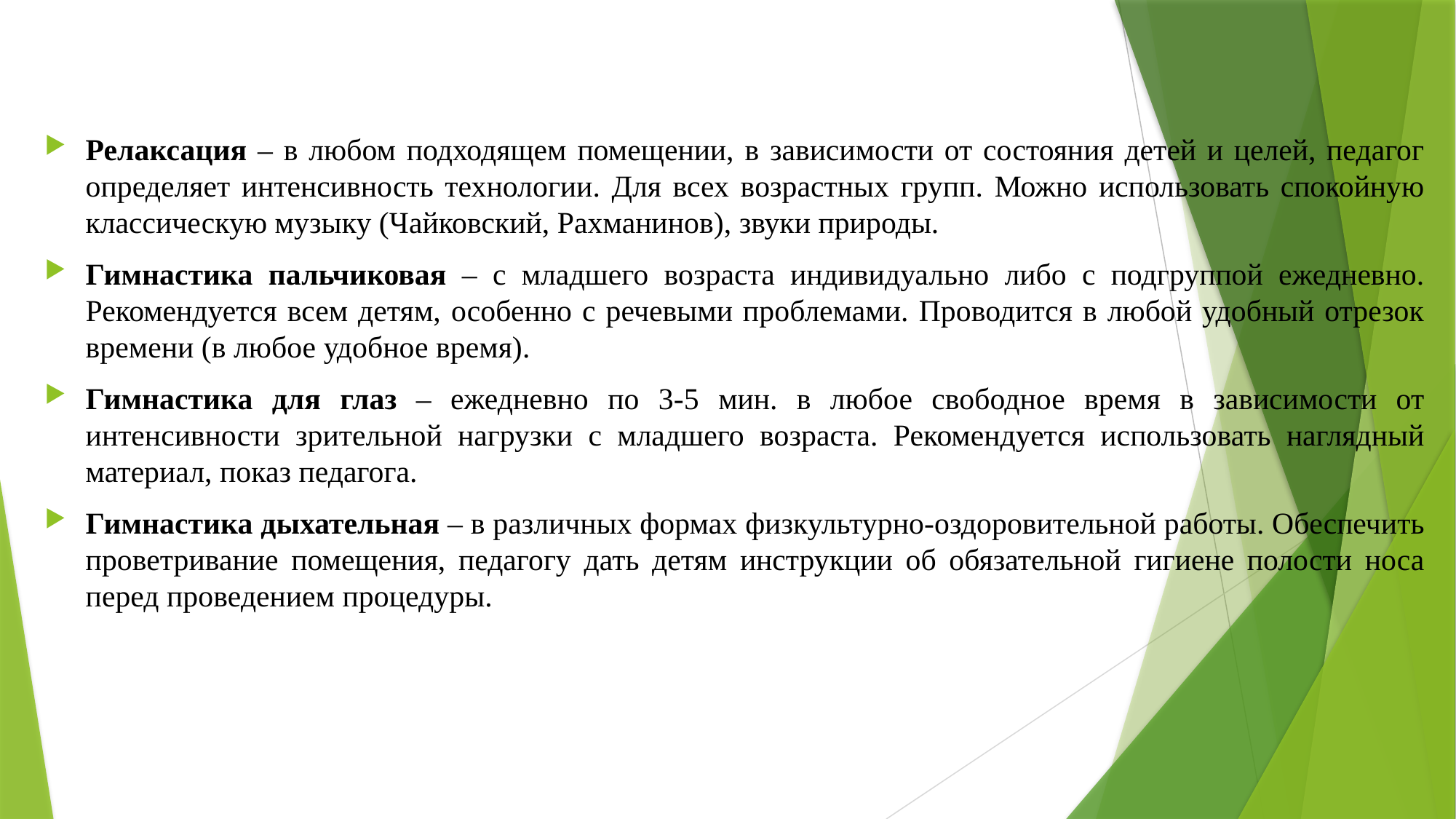

#
Релаксация – в любом подходящем помещении, в зависимости от состояния детей и целей, педагог определяет интенсивность технологии. Для всех возрастных групп. Можно использовать спокойную классическую музыку (Чайковский, Рахманинов), звуки природы.
Гимнастика пальчиковая – с младшего возраста индивидуально либо с подгруппой ежедневно. Рекомендуется всем детям, особенно с речевыми проблемами. Проводится в любой удобный отрезок времени (в любое удобное время).
Гимнастика для глаз – ежедневно по 3-5 мин. в любое свободное время в зависимости от интенсивности зрительной нагрузки с младшего возраста. Рекомендуется использовать наглядный материал, показ педагога.
Гимнастика дыхательная – в различных формах физкультурно-оздоровительной работы. Обеспечить проветривание помещения, педагогу дать детям инструкции об обязательной гигиене полости носа перед проведением процедуры.